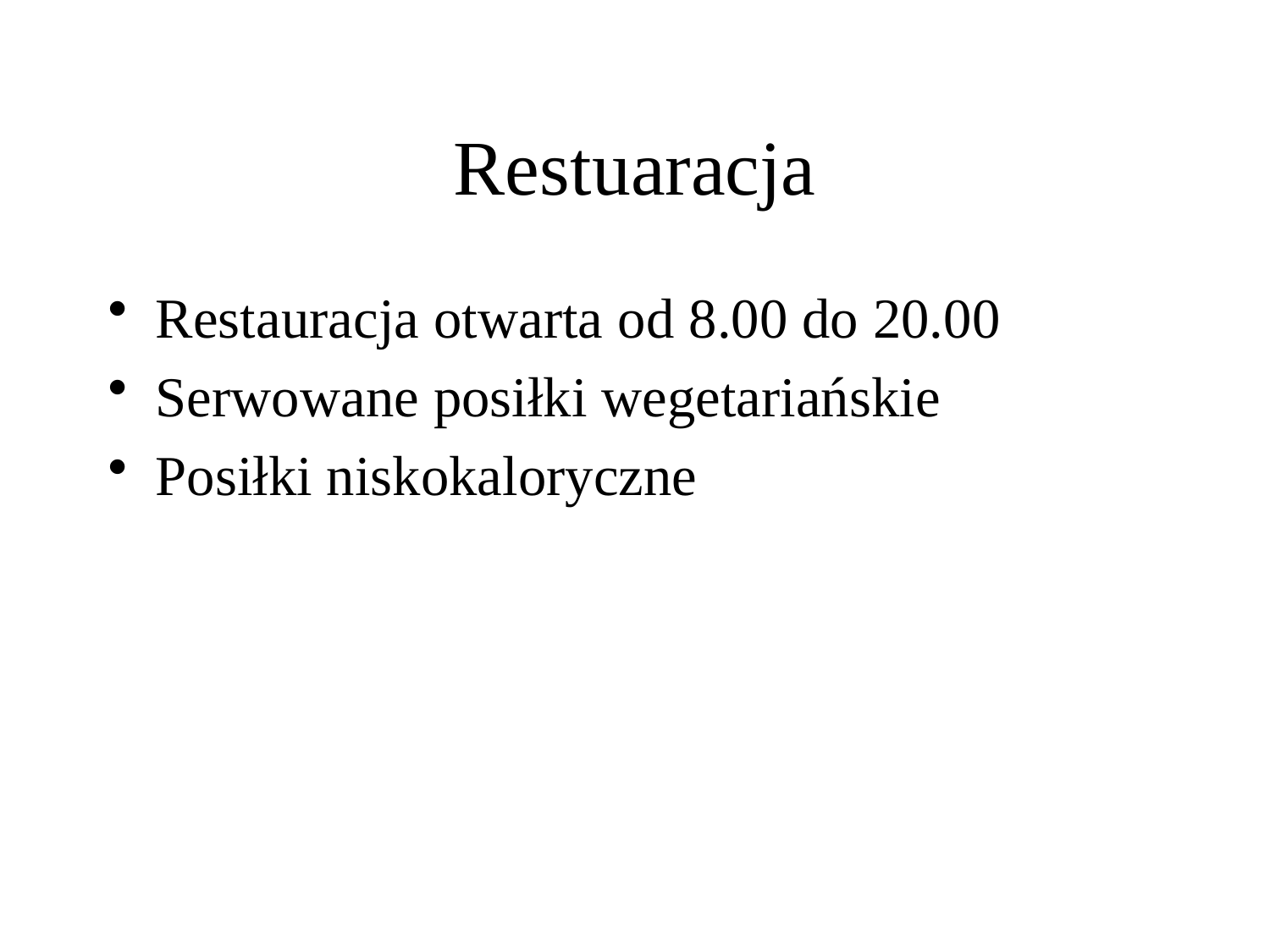

# Restuaracja
Restauracja otwarta od 8.00 do 20.00
Serwowane posiłki wegetariańskie
Posiłki niskokaloryczne